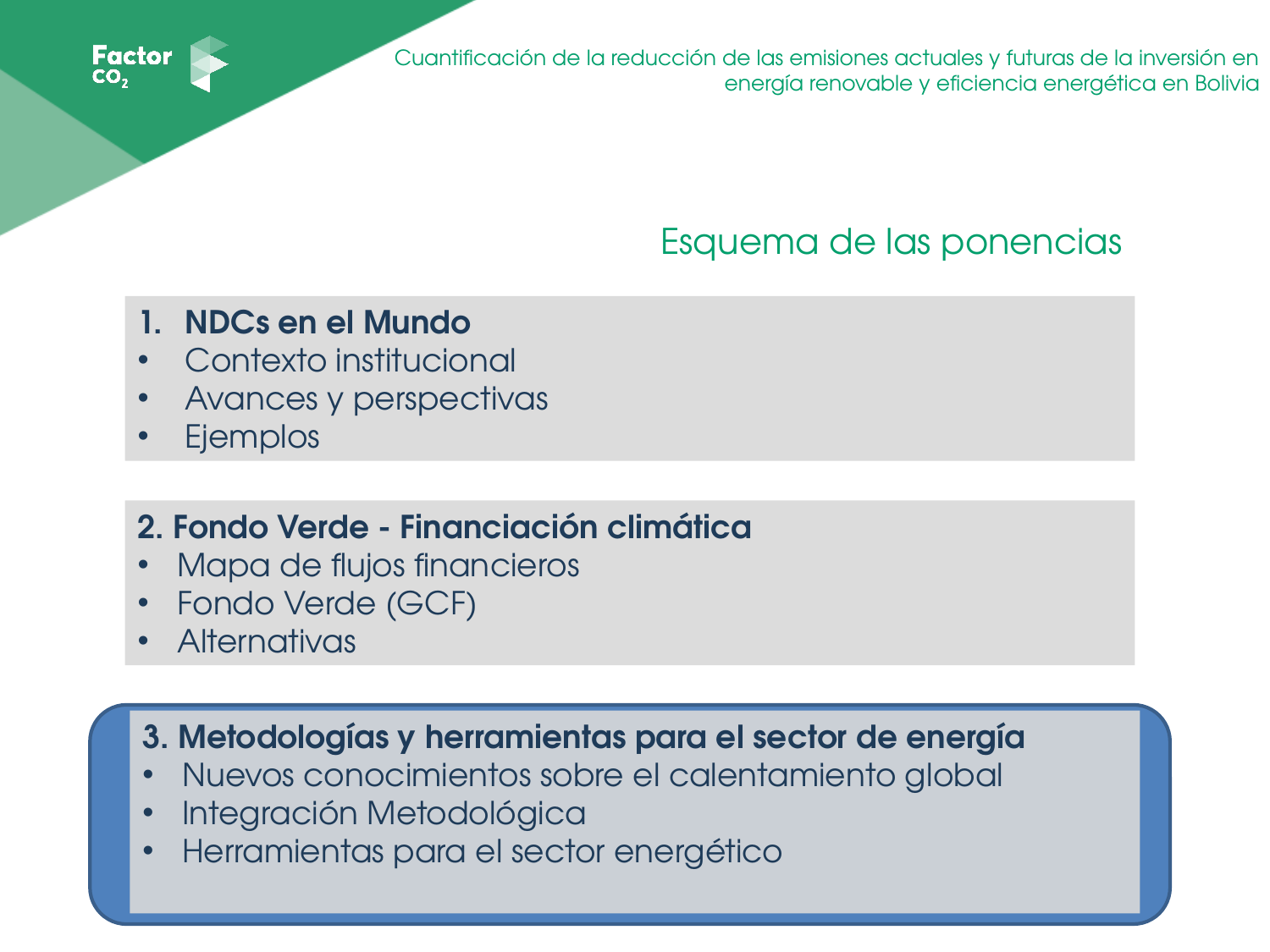

Esquema de las ponencias
NDCs en el Mundo
Contexto institucional
Avances y perspectivas
Ejemplos
2. Fondo Verde - Financiación climática
Mapa de flujos financieros
Fondo Verde (GCF)
Alternativas

3. Metodologías y herramientas para el sector de energía
Nuevos conocimientos sobre el calentamiento global
Integración Metodológica
Herramientas para el sector energético